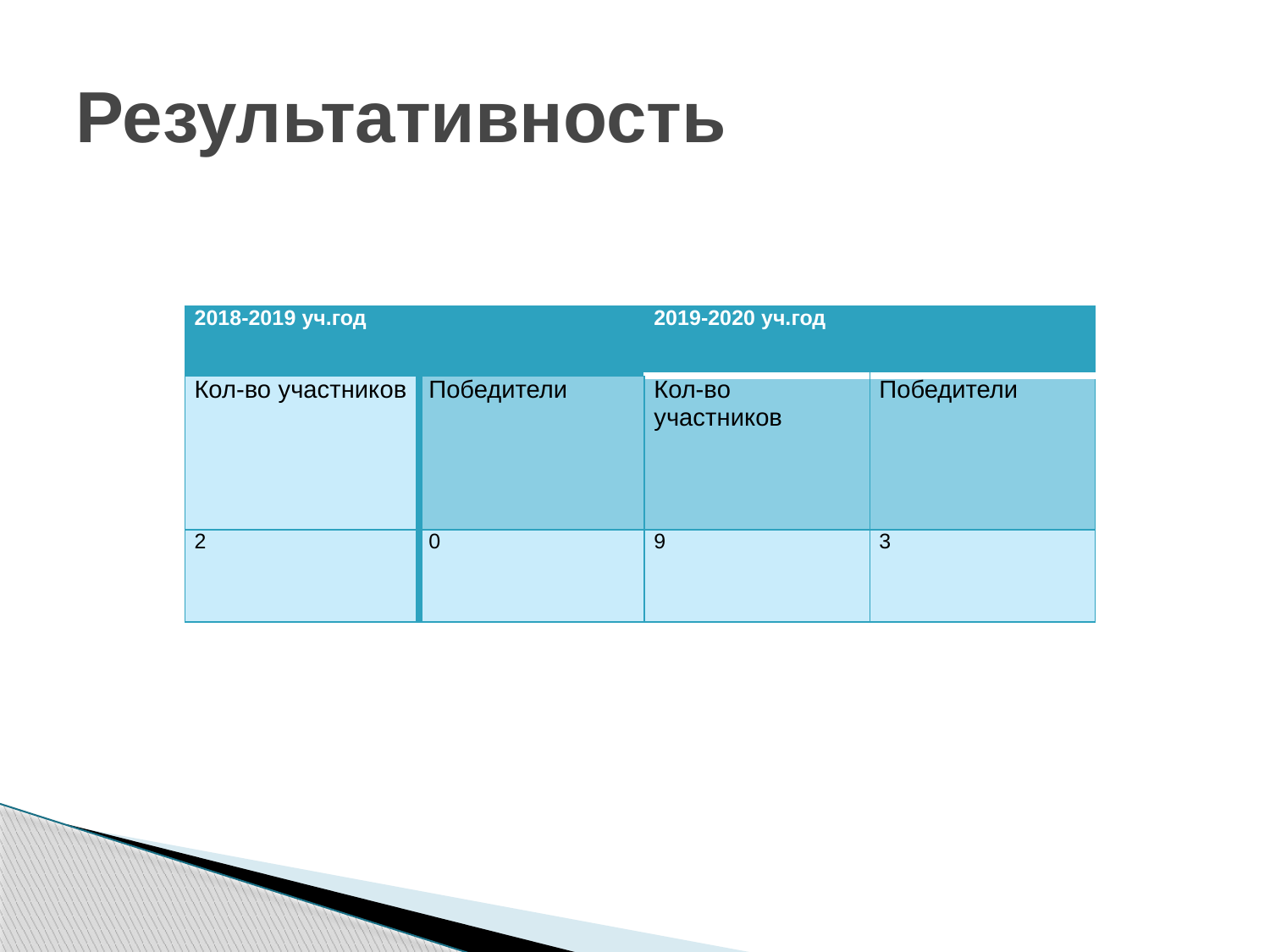

# Результативность
| 2018-2019 уч.год |  | 2019-2020 уч.год |  |
| --- | --- | --- | --- |
| Кол-во участников | Победители | Кол-во участников | Победители |
| 2 | 0 | 9 | 3 |